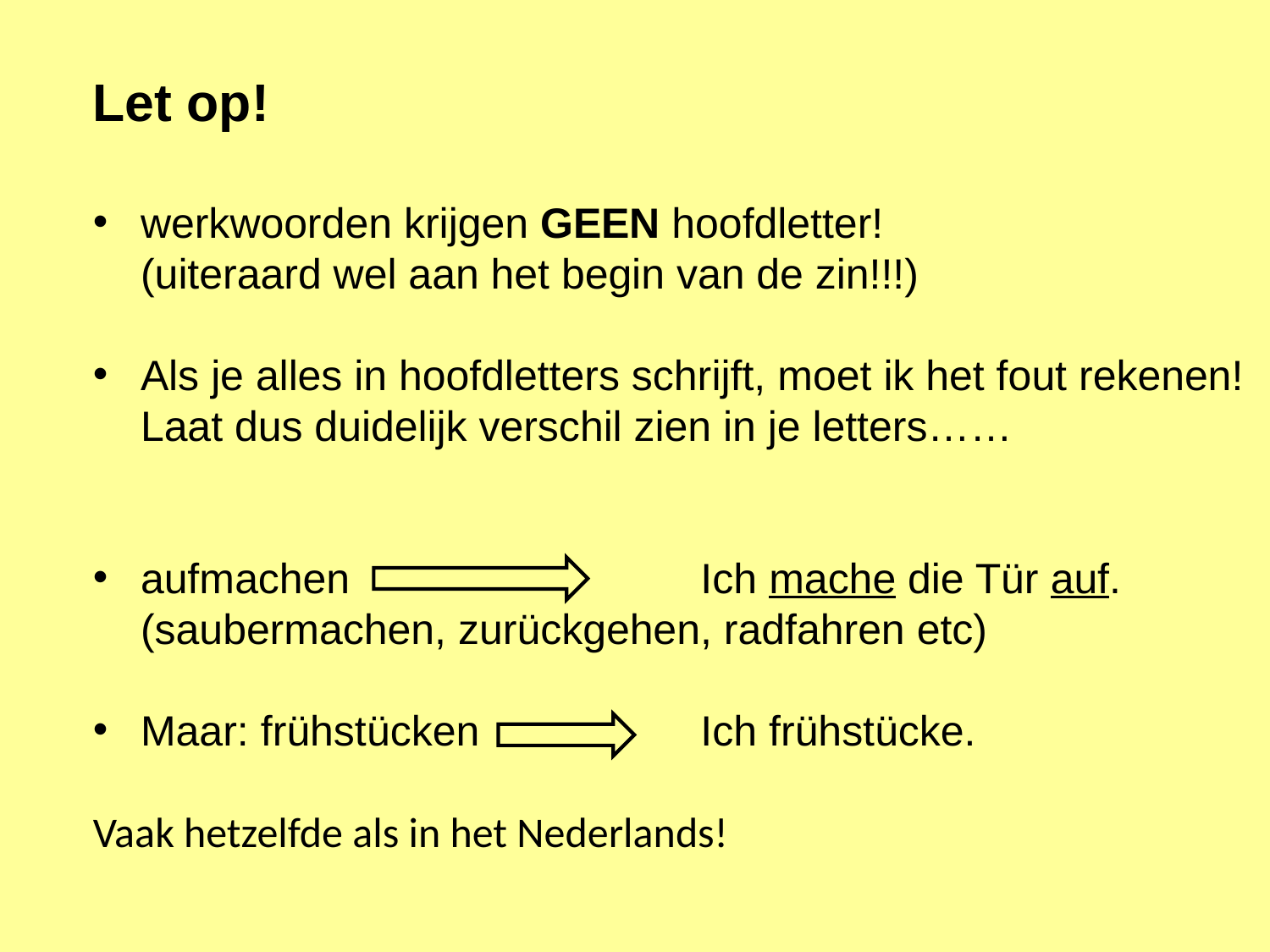

Let op!

werkwoorden krijgen GEEN hoofdletter!
(uiteraard wel aan het begin van de zin!!!)

Als je alles in hoofdletters schrijft, moet ik het fout rekenen! Laat dus duidelijk verschil zien in je letters……

aufmachen 	Ich mache die Tür auf.
(saubermachen, zurückgehen, radfahren etc)

Maar: frühstücken 	Ich frühstücke.

Vaak hetzelfde als in het Nederlands!